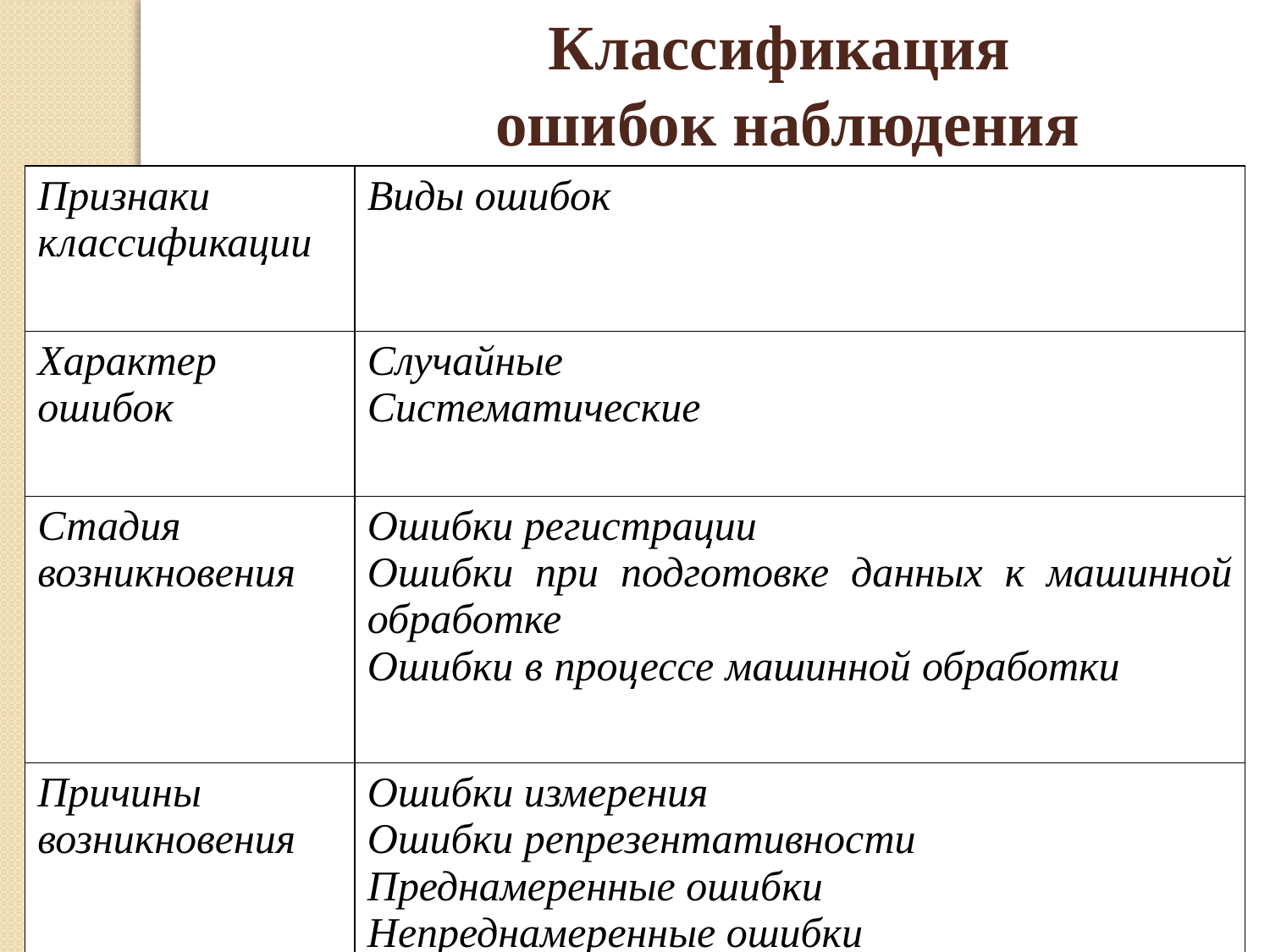

Классификация
ошибок наблюдения
| Признаки классификации | Виды ошибок |
| --- | --- |
| Характер ошибок | Случайные Систематические |
| Стадия возникновения | Ошибки регистрации Ошибки при подготовке данных к машинной обработке Ошибки в процессе машинной обработки |
| Причины возникновения | Ошибки измерения Ошибки репрезентативности Преднамеренные ошибки Непреднамеренные ошибки |